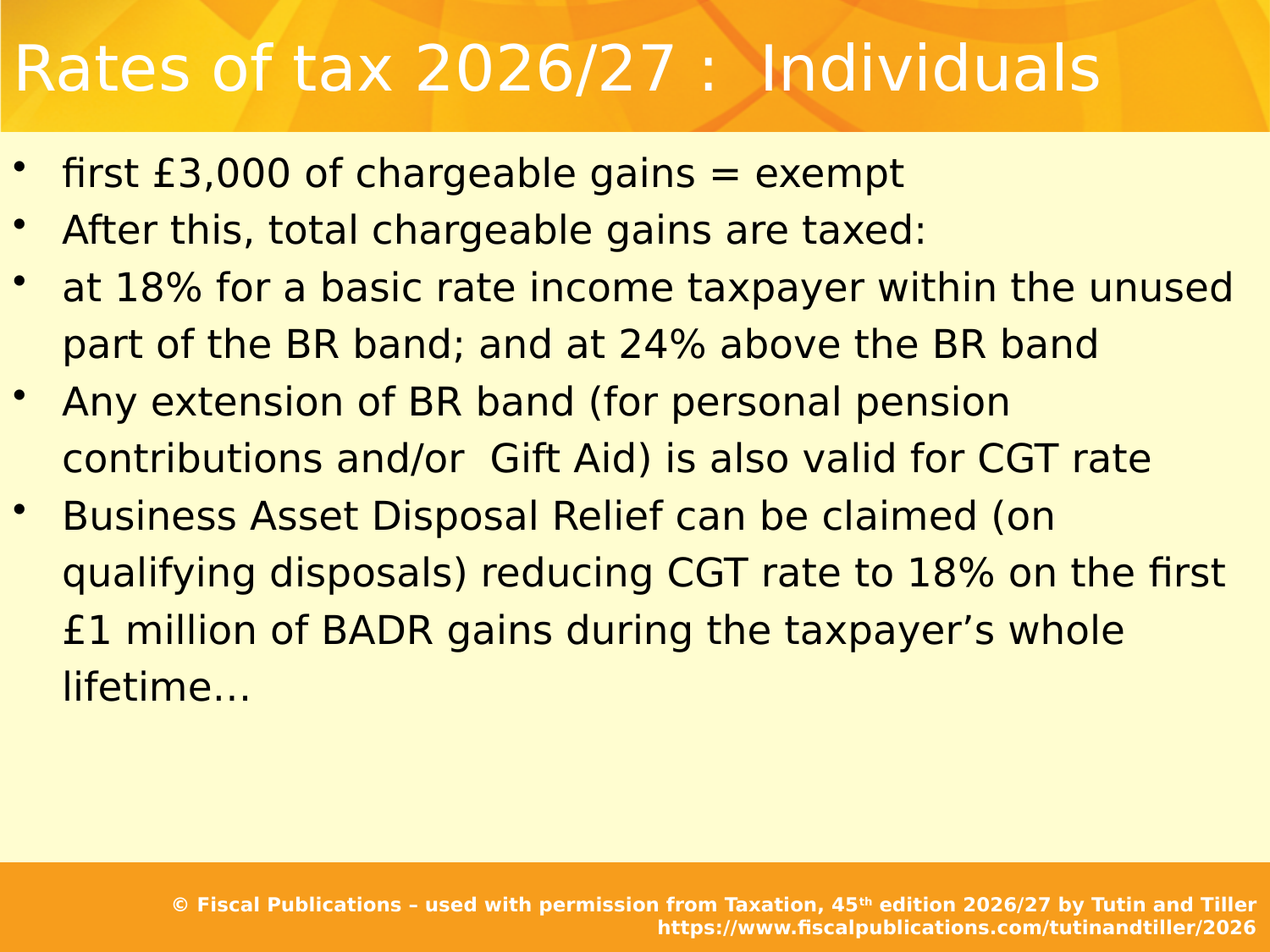

# Rates of tax 2026/27 :  Individuals
first £3,000 of chargeable gains = exempt
After this, total chargeable gains are taxed:
at 18% for a basic rate income taxpayer within the unused part of the BR band; and at 24% above the BR band
Any extension of BR band (for personal pension contributions and/or  Gift Aid) is also valid for CGT rate
Business Asset Disposal Relief can be claimed (on qualifying disposals) reducing CGT rate to 18% on the first £1 million of BADR gains during the taxpayer’s whole lifetime…